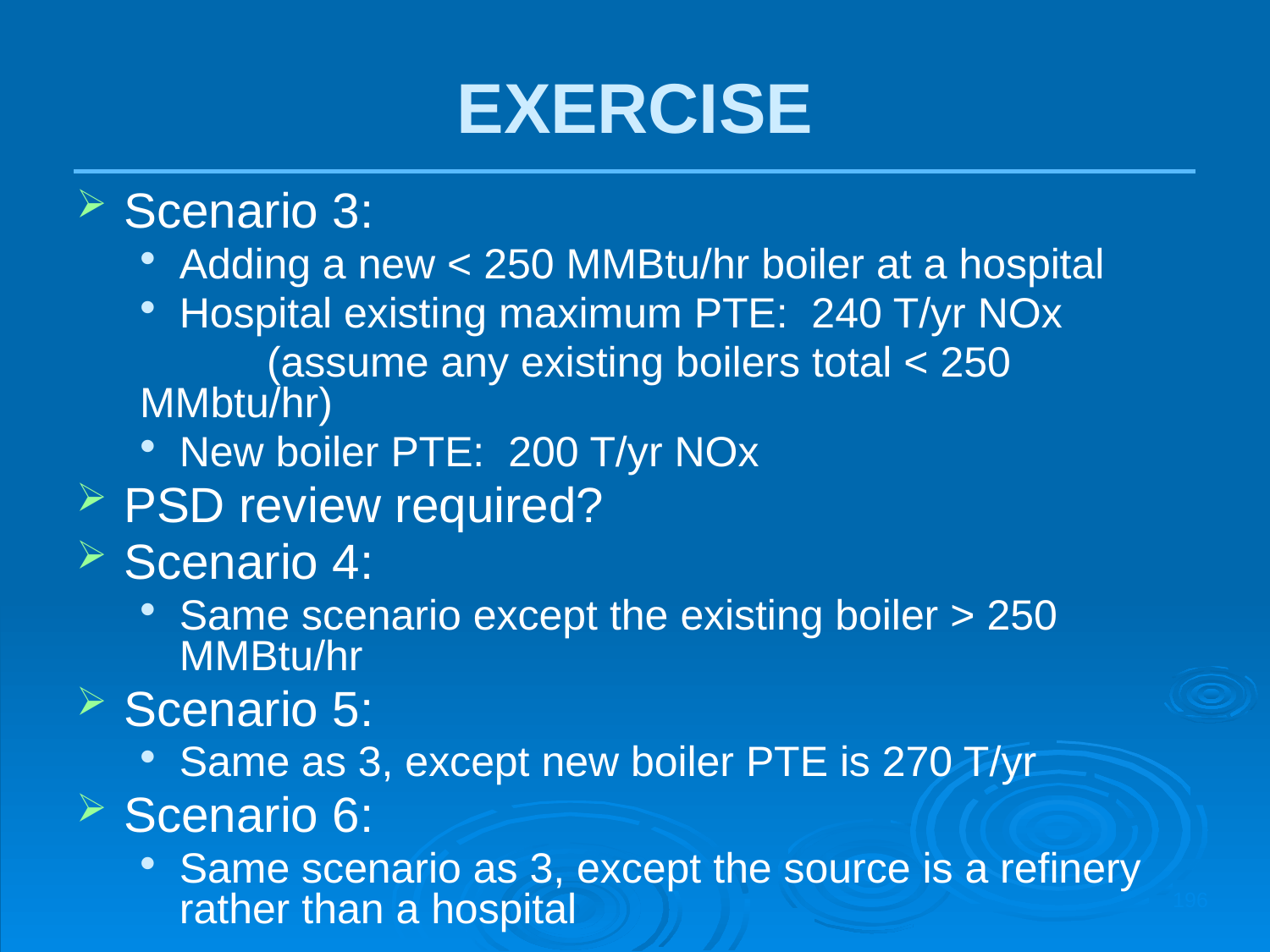

EXERCISE
Scenario 3:
Adding a new < 250 MMBtu/hr boiler at a hospital
Hospital existing maximum PTE:  240 T/yr NOx
	(assume any existing boilers total < 250 MMbtu/hr)
New boiler PTE:  200 T/yr NOx
PSD review required?
Scenario 4:
Same scenario except the existing boiler > 250 MMBtu/hr
Scenario 5:
Same as 3, except new boiler PTE is 270 T/yr
Scenario 6:
Same scenario as 3, except the source is a refinery rather than a hospital

196